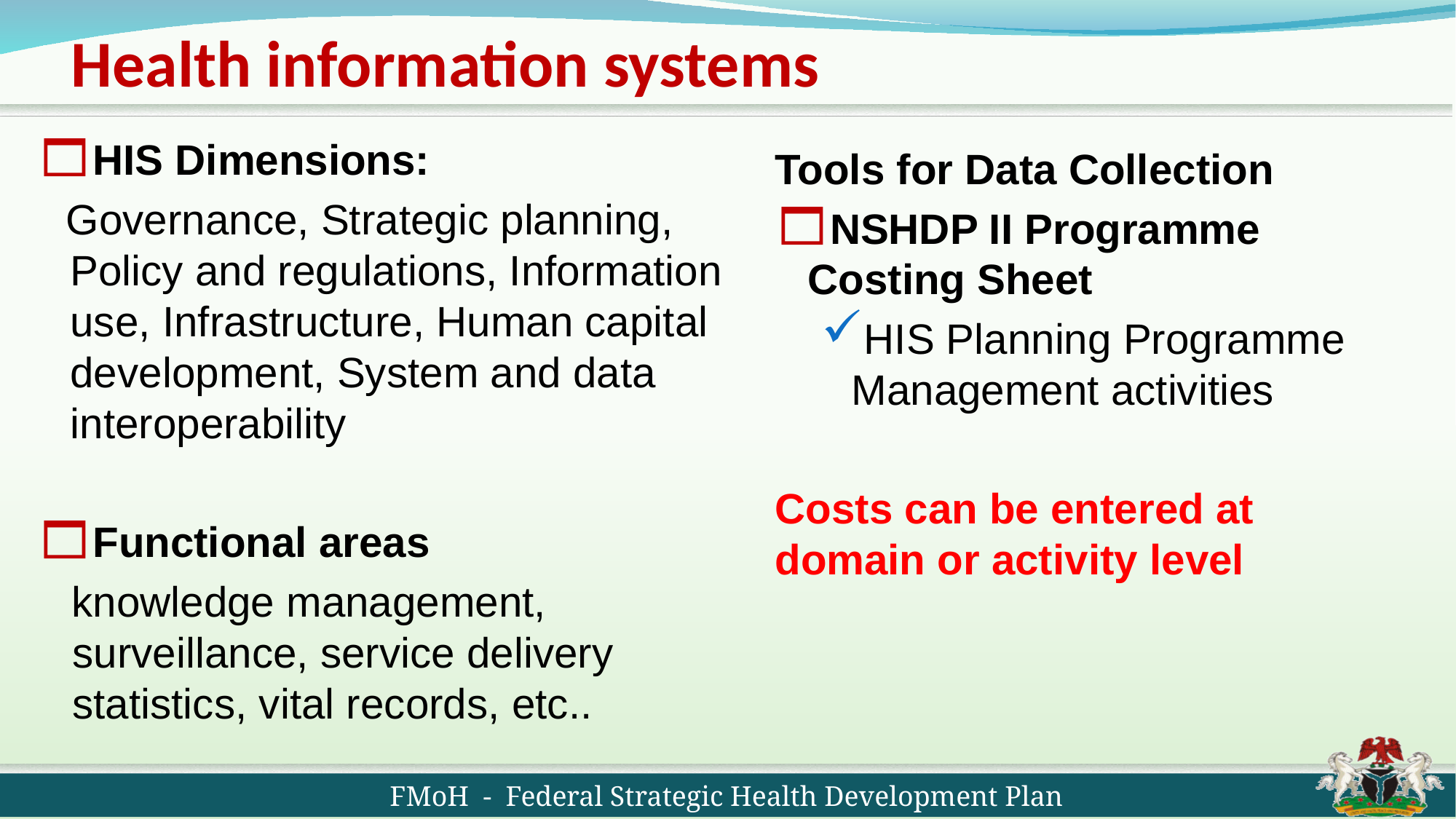

# Health information systems
HIS Dimensions:
Governance, Strategic planning, Policy and regulations, Information use, Infrastructure, Human capital development, System and data interoperability

Functional areas
knowledge management, surveillance, service delivery statistics, vital records, etc..

Tools for Data Collection
NSHDP II Programme Costing Sheet
HIS Planning Programme Management activities

Costs can be entered at domain or activity level